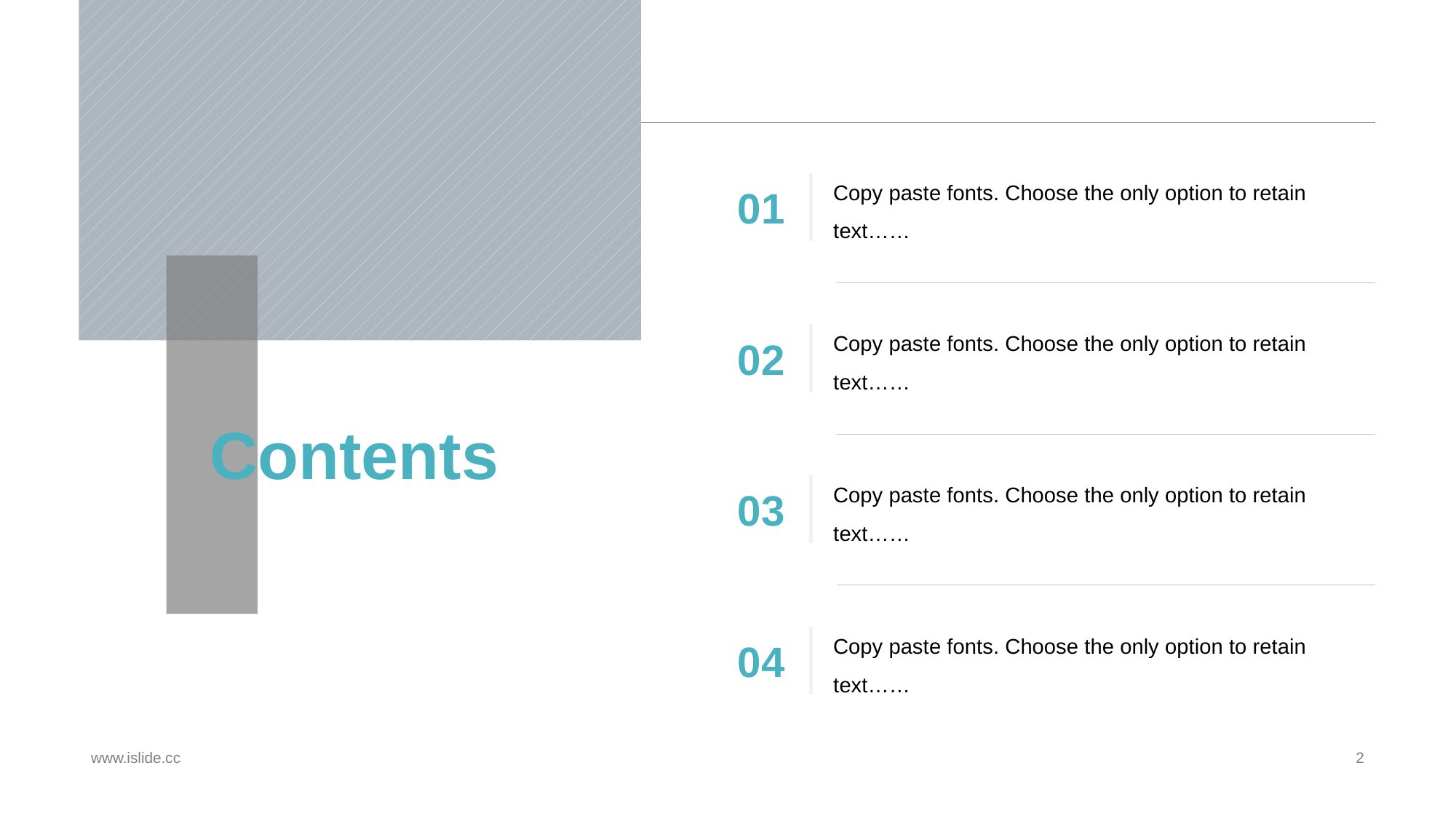

01
Copy paste fonts. Choose the only option to retain text……

02
Copy paste fonts. Choose the only option to retain text……
Contents
03
Copy paste fonts. Choose the only option to retain text……
04
Copy paste fonts. Choose the only option to retain text……
www.islide.cc
2